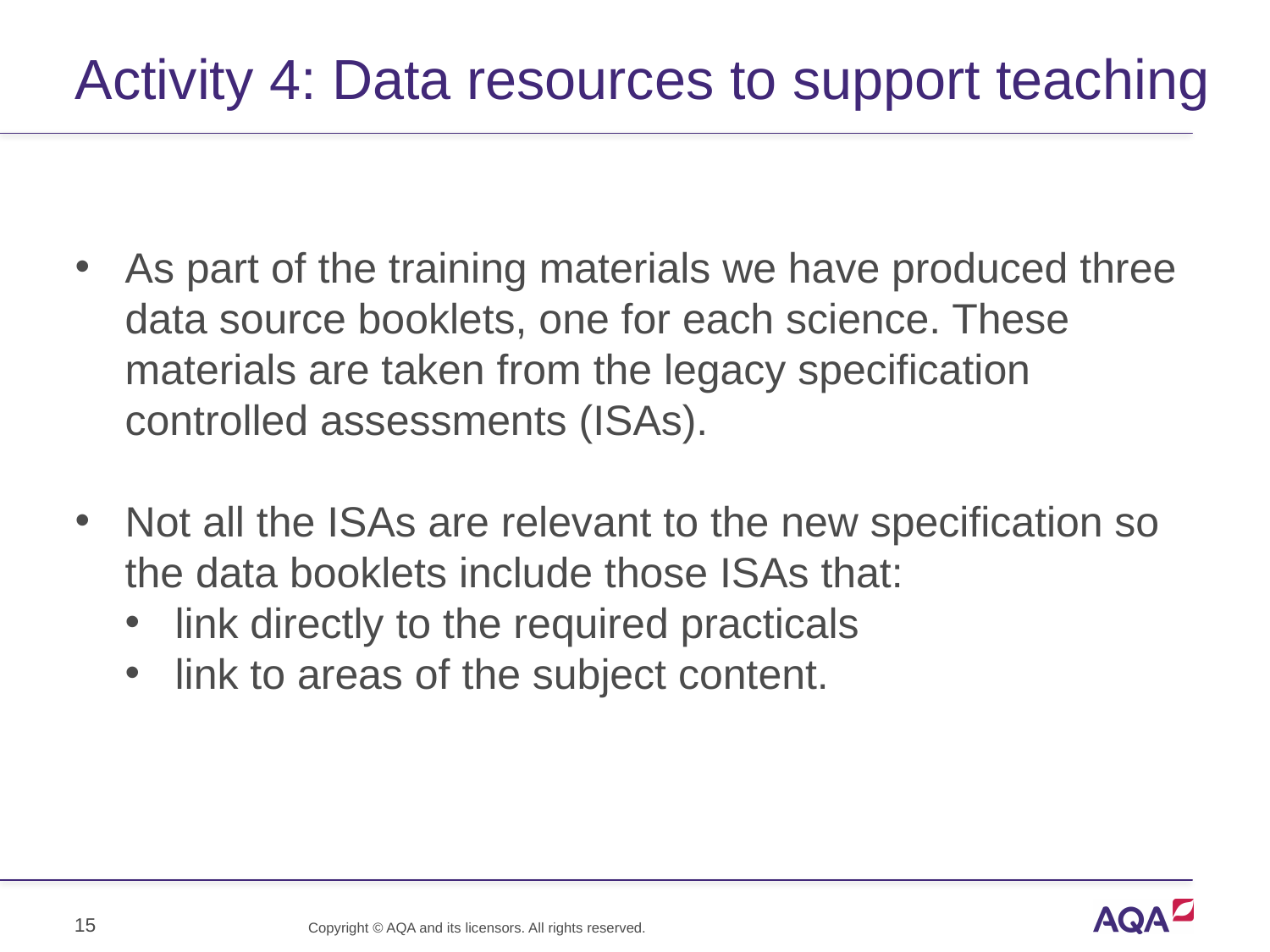

# Activity 4: Data resources to support teaching
As part of the training materials we have produced three data source booklets, one for each science. These materials are taken from the legacy specification controlled assessments (ISAs).

Not all the ISAs are relevant to the new specification so the data booklets include those ISAs that:
link directly to the required practicals
link to areas of the subject content.

15
Copyright © AQA and its licensors. All rights reserved.